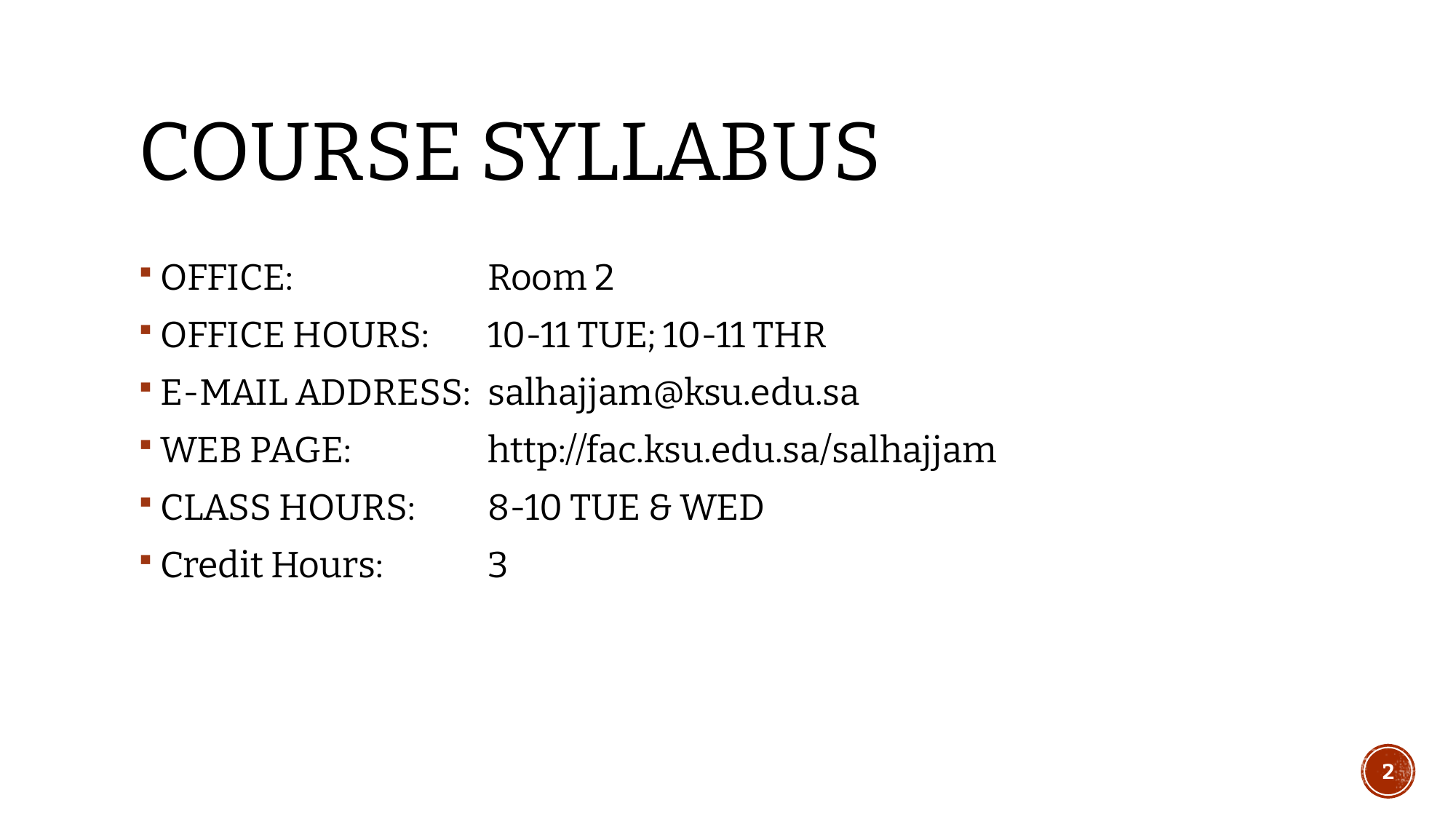

# Course Syllabus
OFFICE:	               Room 2
OFFICE HOURS:	10-11 TUE; 10-11 THR
E-MAIL ADDRESS:	salhajjam@ksu.edu.sa
WEB PAGE:     	http://fac.ksu.edu.sa/salhajjam
CLASS HOURS:	8-10 TUE & WED
Credit Hours:  	3

2